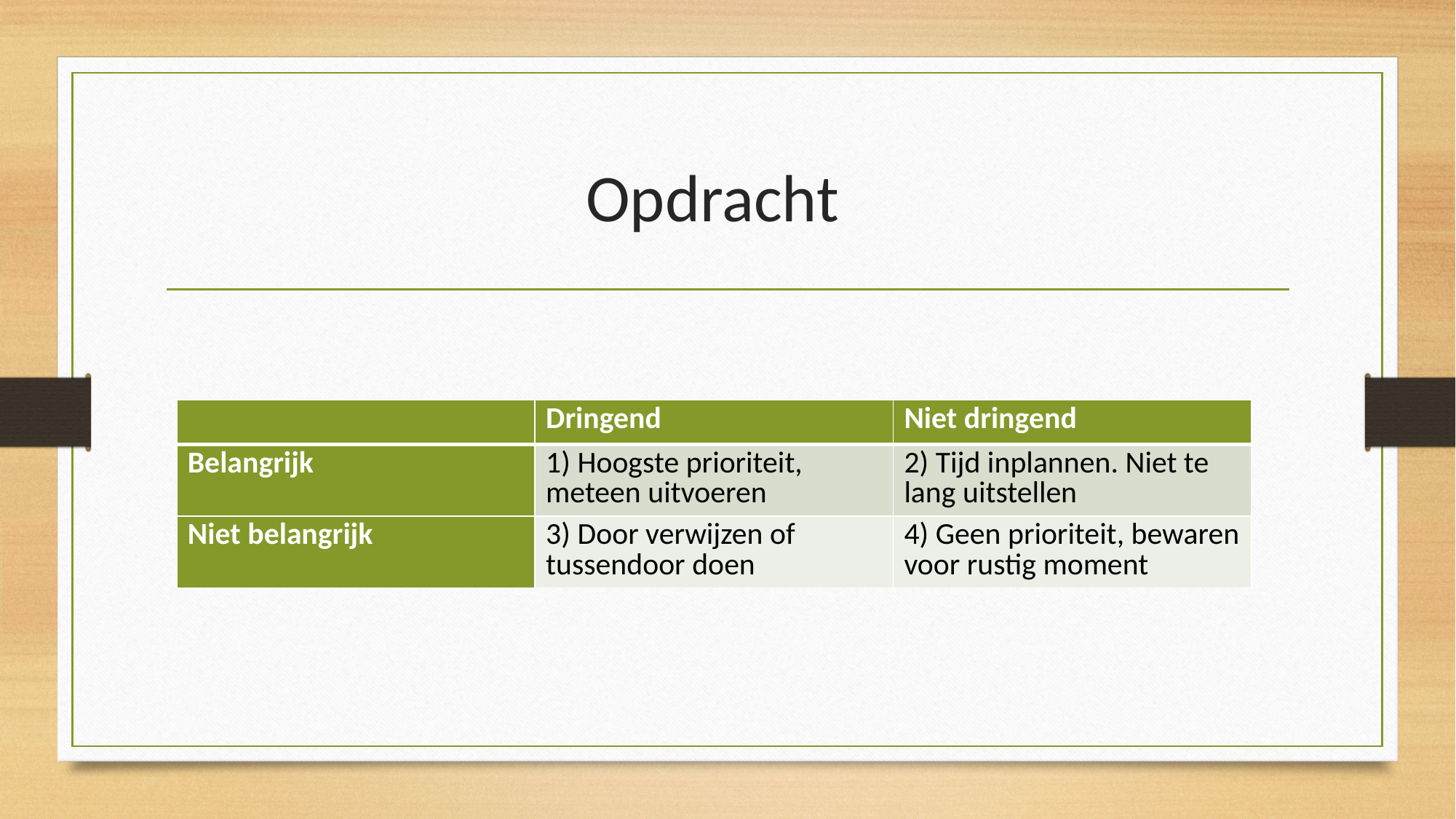

# Opdracht

|  | Dringend | Niet dringend |
| --- | --- | --- |
| Belangrijk | 1) Hoogste prioriteit, meteen uitvoeren | 2) Tijd inplannen. Niet te lang uitstellen |
| Niet belangrijk | 3) Door verwijzen of tussendoor doen | 4) Geen prioriteit, bewaren voor rustig moment |